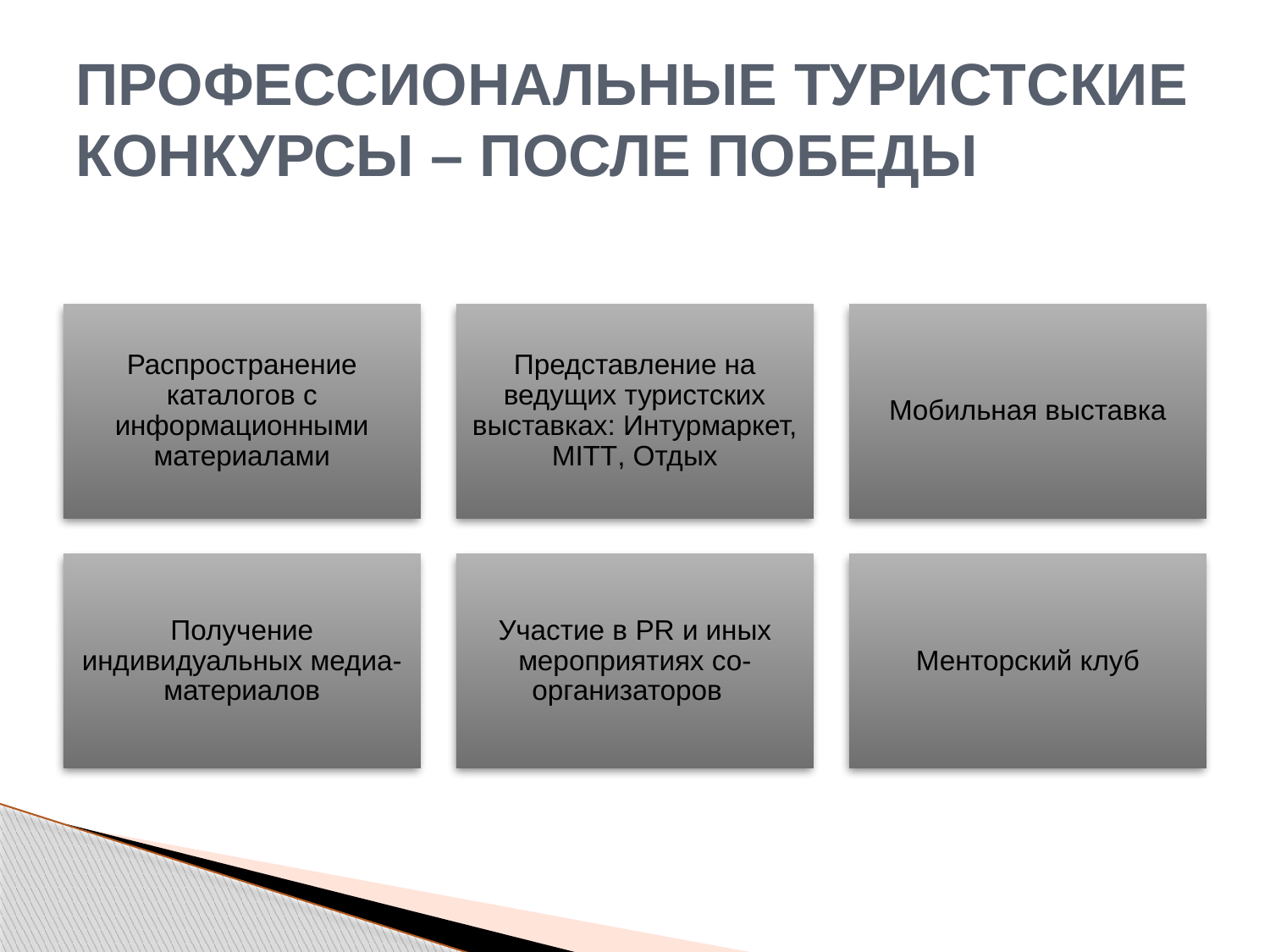

# ПРОФЕССИОНАЛЬНЫЕ ТУРИСТСКИЕ КОНКУРСЫ – ПОСЛЕ ПОБЕДЫ
Распространение каталогов с информационными материалами
Представление на ведущих туристских выставках: Интурмаркет, MITT, Отдых
Мобильная выставка
Получение индивидуальных медиа-материалов
Участие в PR и иных мероприятиях со-организаторов
Менторский клуб